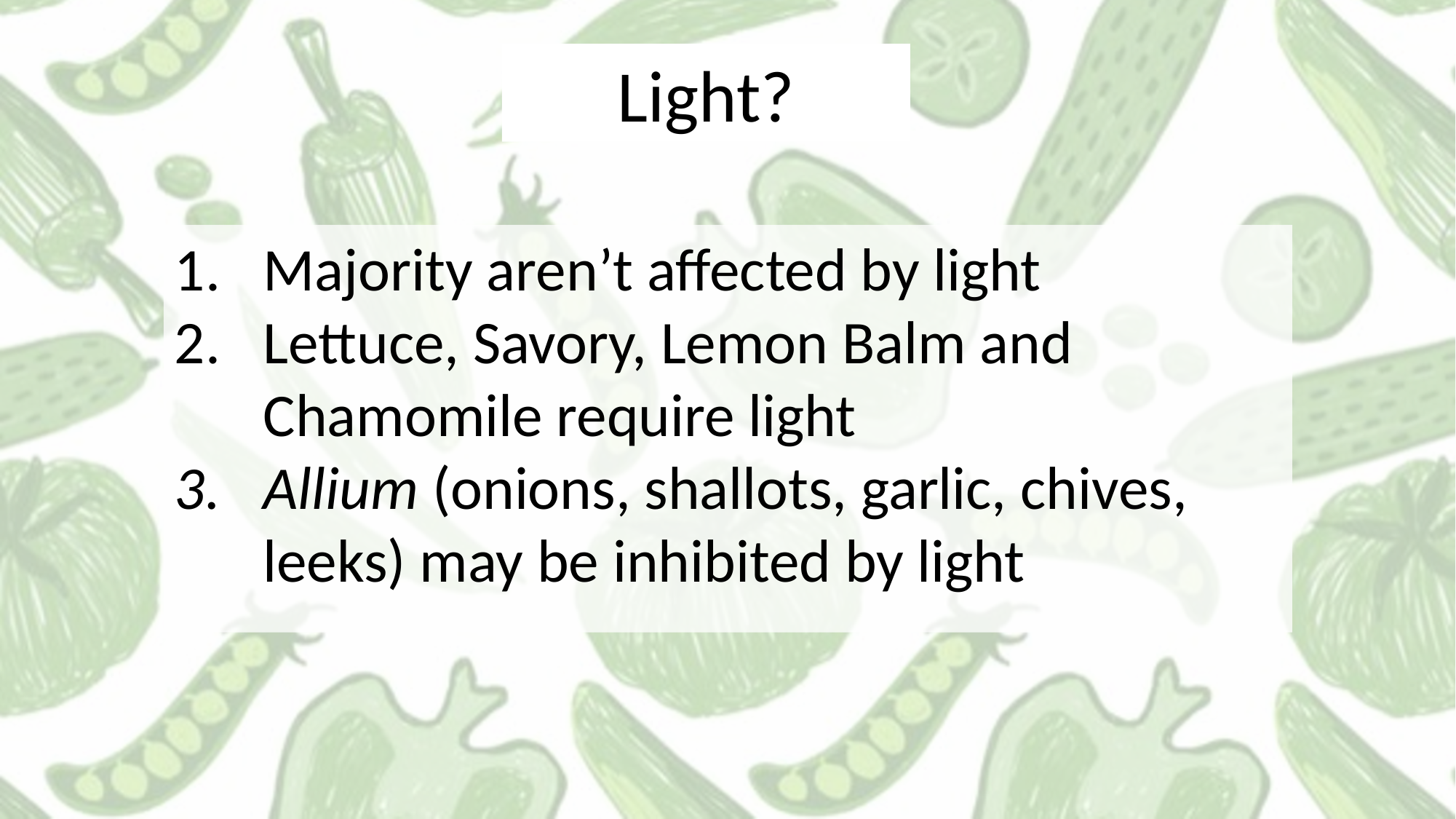

Light?
Majority aren’t affected by light
Lettuce, Savory, Lemon Balm and Chamomile require light
Allium (onions, shallots, garlic, chives, leeks) may be inhibited by light